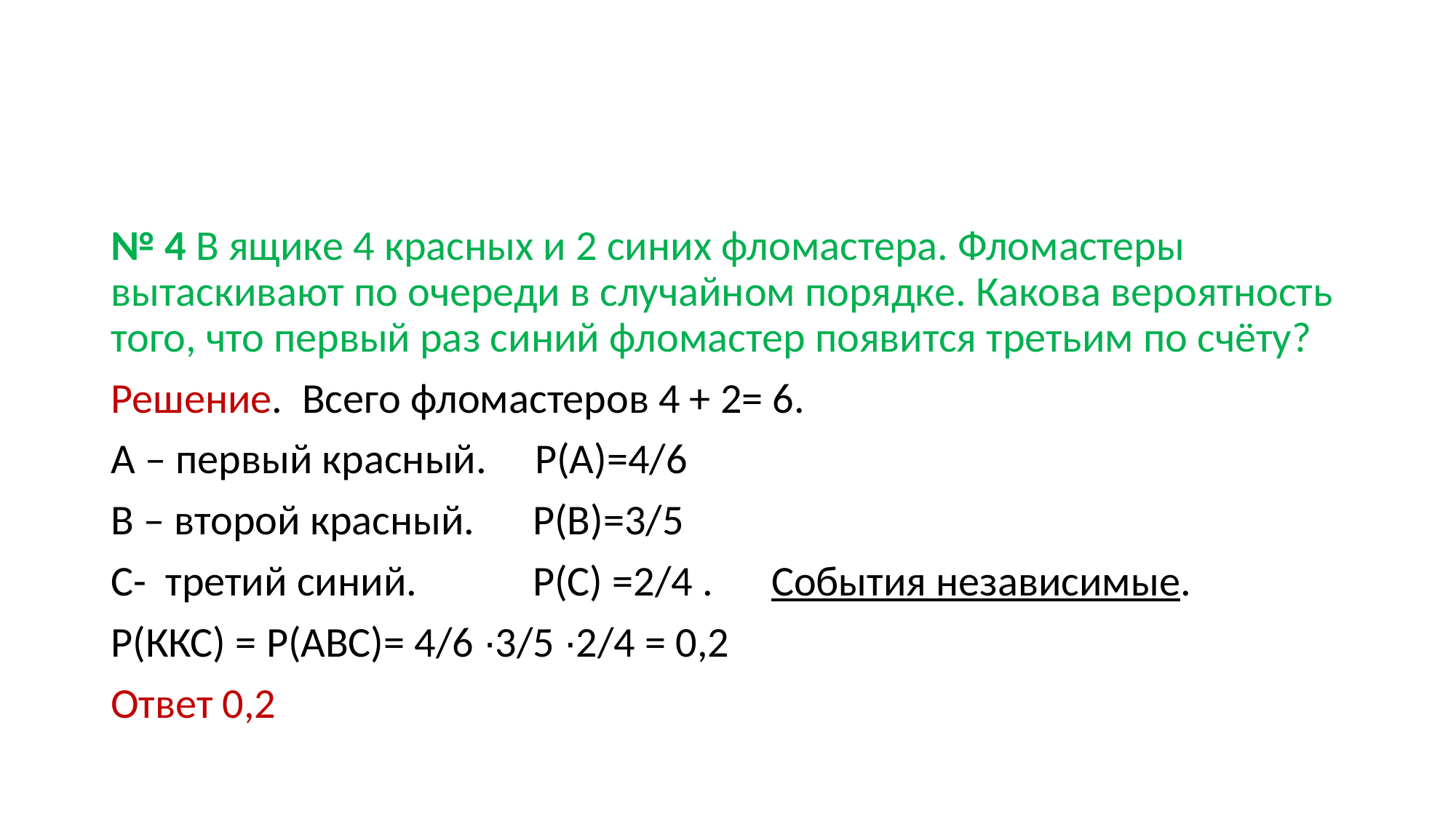

#
№ 4 В ящике 4 красных и 2 синих фломастера. Фломастеры вытаскивают по очереди в случайном порядке. Какова вероятность того, что первый раз синий фломастер появится третьим по счёту?
Решение.  Всего фломастеров 4 + 2= 6.
А – первый красный.     Р(А)=4/6
В – второй красный.      Р(В)=3/5
С-  третий синий.            Р(С) =2/4 .      События независимые.
Р(ККС) = Р(АВС)= 4/6 ∙3/5 ∙2/4 = 0,2
Ответ 0,2